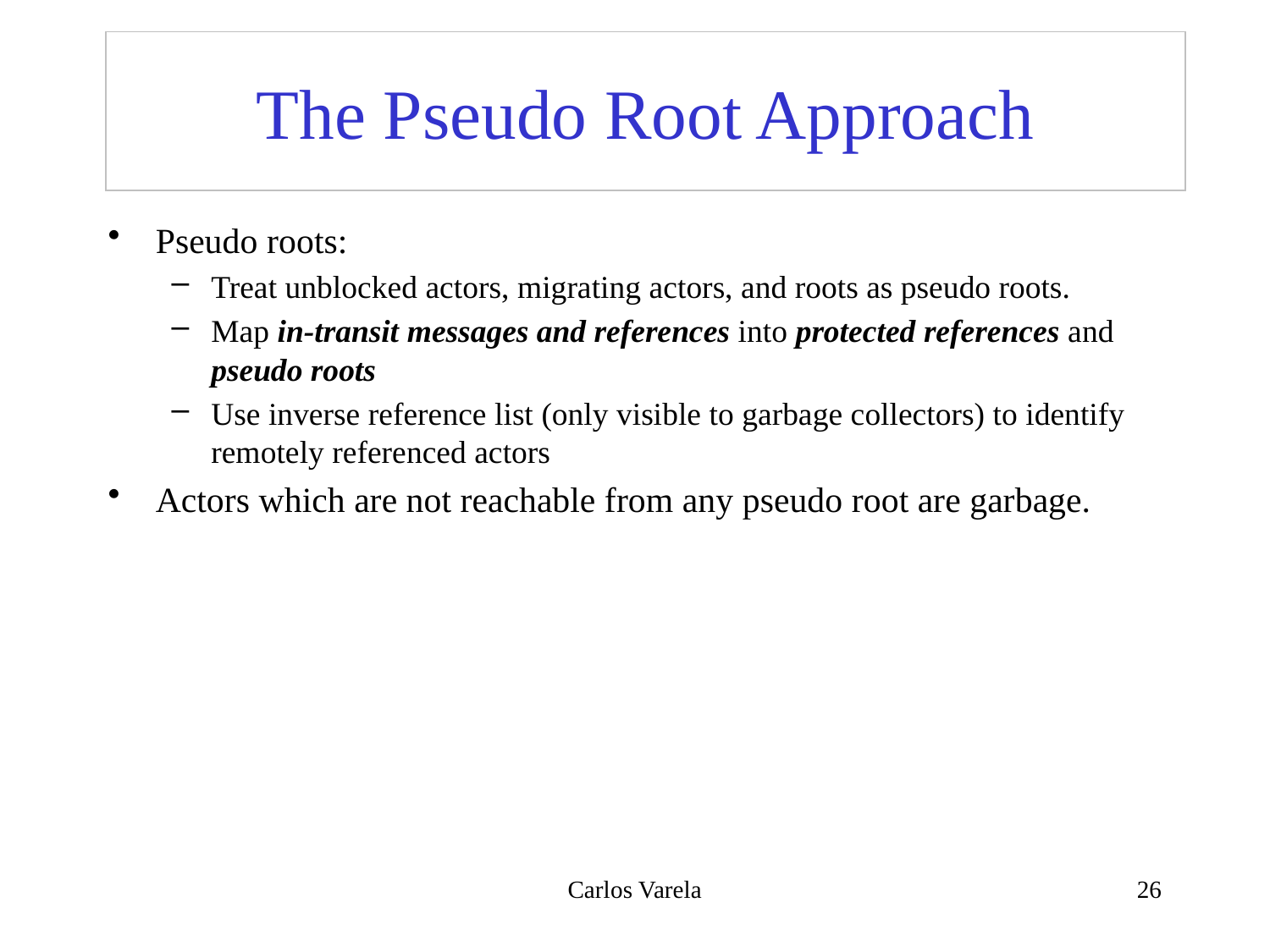

# The Pseudo Root Approach
Pseudo roots:
Treat unblocked actors, migrating actors, and roots as pseudo roots.
Map in-transit messages and references into protected references and pseudo roots
Use inverse reference list (only visible to garbage collectors) to identify remotely referenced actors
Actors which are not reachable from any pseudo root are garbage.
Carlos Varela
26